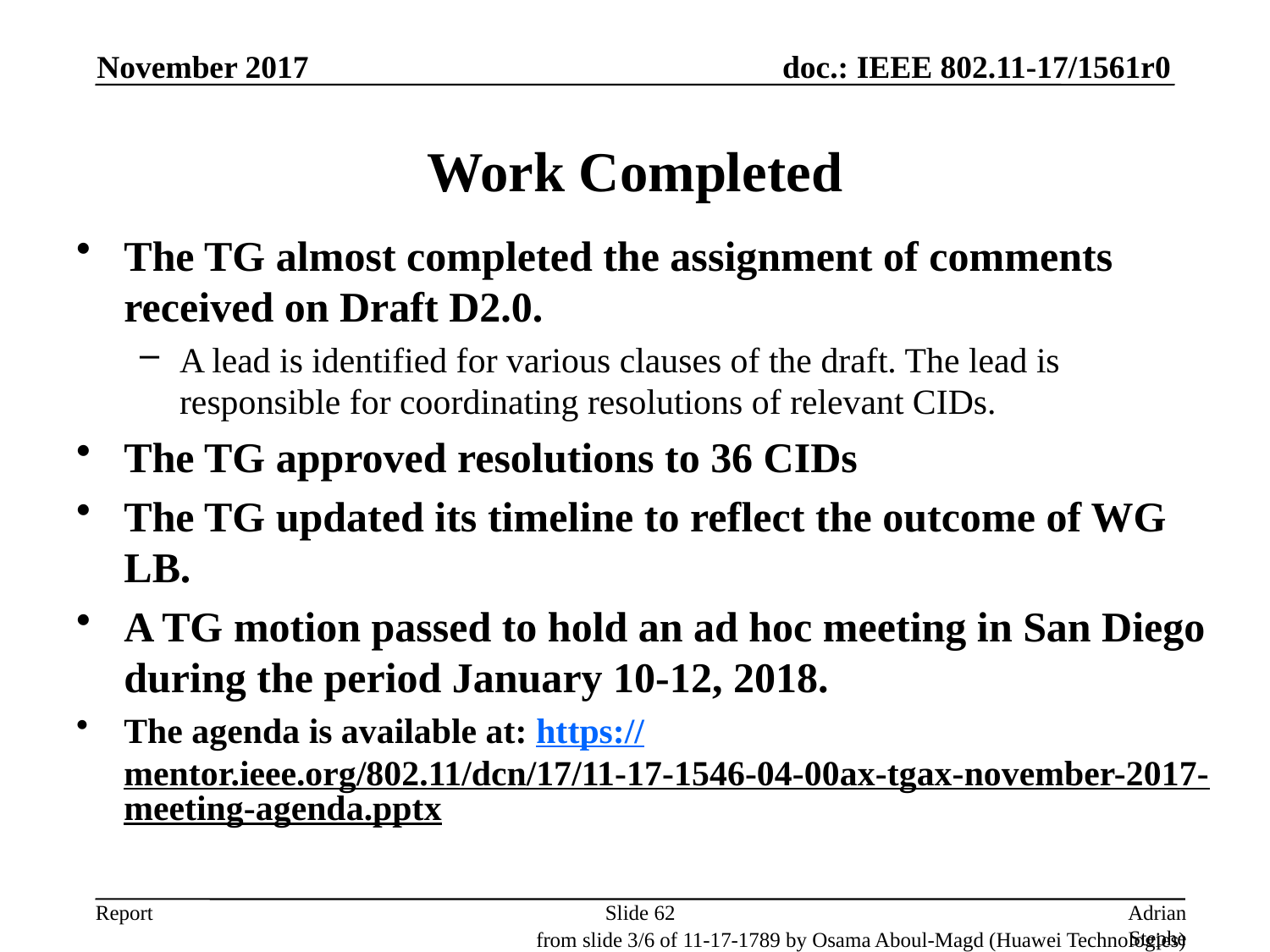

November 2017
# Work Completed
The TG almost completed the assignment of comments received on Draft D2.0.
A lead is identified for various clauses of the draft. The lead is responsible for coordinating resolutions of relevant CIDs.
The TG approved resolutions to 36 CIDs
The TG updated its timeline to reflect the outcome of WG LB.
A TG motion passed to hold an ad hoc meeting in San Diego during the period January 10-12, 2018.
The agenda is available at: https://mentor.ieee.org/802.11/dcn/17/11-17-1546-04-00ax-tgax-november-2017-meeting-agenda.pptx

Slide 62
Adrian Stephens, Intel Corporation
from slide 3/6 of 11-17-1789 by Osama Aboul-Magd (Huawei Technologies)